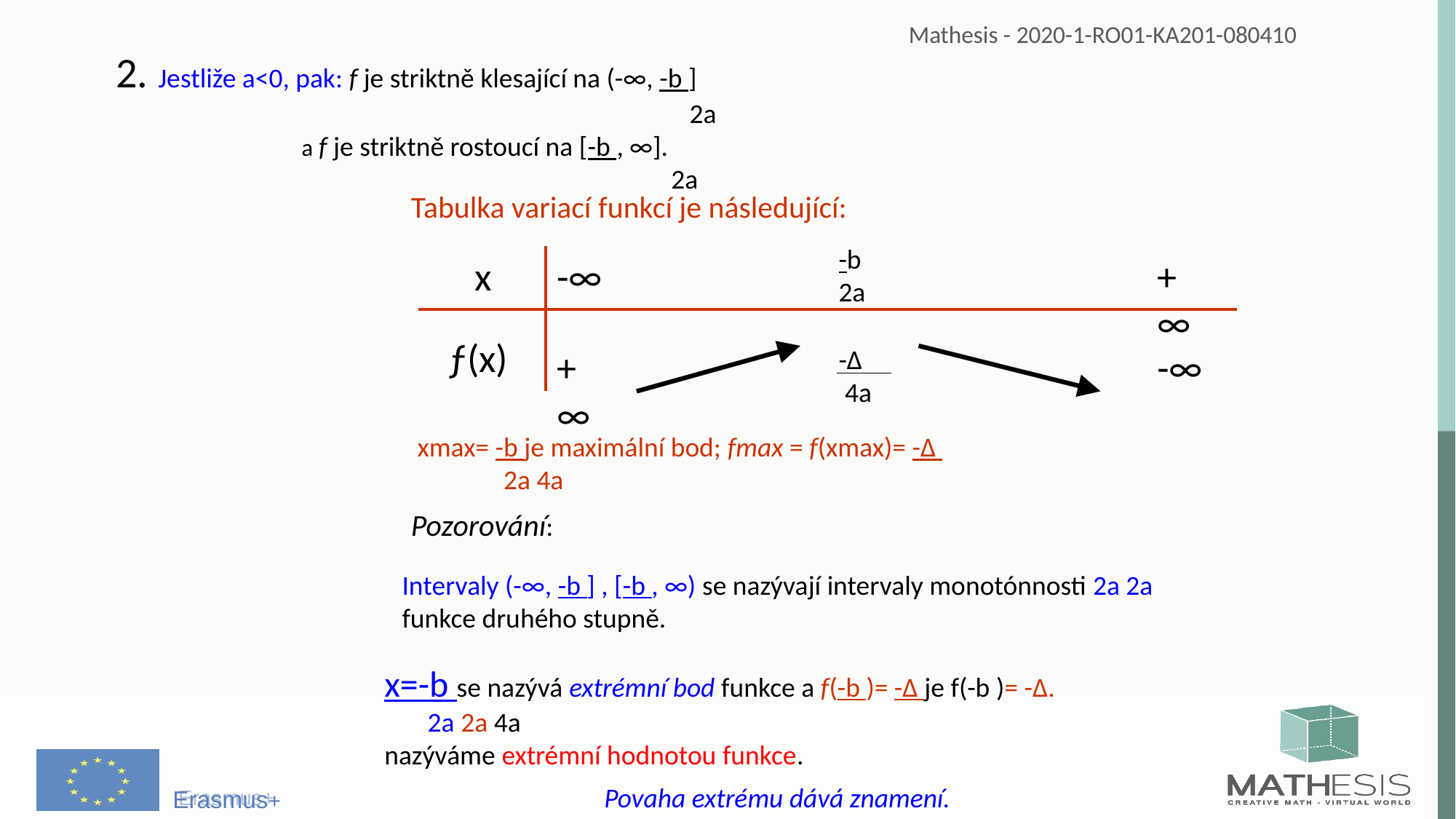

2. Jestliže a<0, pak: f je striktně klesající na (-∞, -b ]
                                                                                             2a
                                  a f je striktně rostoucí na [-b , ∞].
                                                                                          2a
Tabulka variací funkcí je následující:
-b
2a
x
-∞
+∞
ƒ(x)
+∞
-Δ
 4a
-∞
 xmax= -b je maximální bod; fmax = f(xmax)= -Δ
               2a 4a
Pozorování:
Intervaly (-∞, -b ] , [-b , ∞) se nazývají intervaly monotónnosti 2a 2a
funkce druhého stupně.
x=-b se nazývá extrémní bod funkce a f(-b )= -Δ je f(-b )= -Δ.
       2a 2a 4a
nazýváme extrémní hodnotou funkce.
Povaha extrému dává znamení.